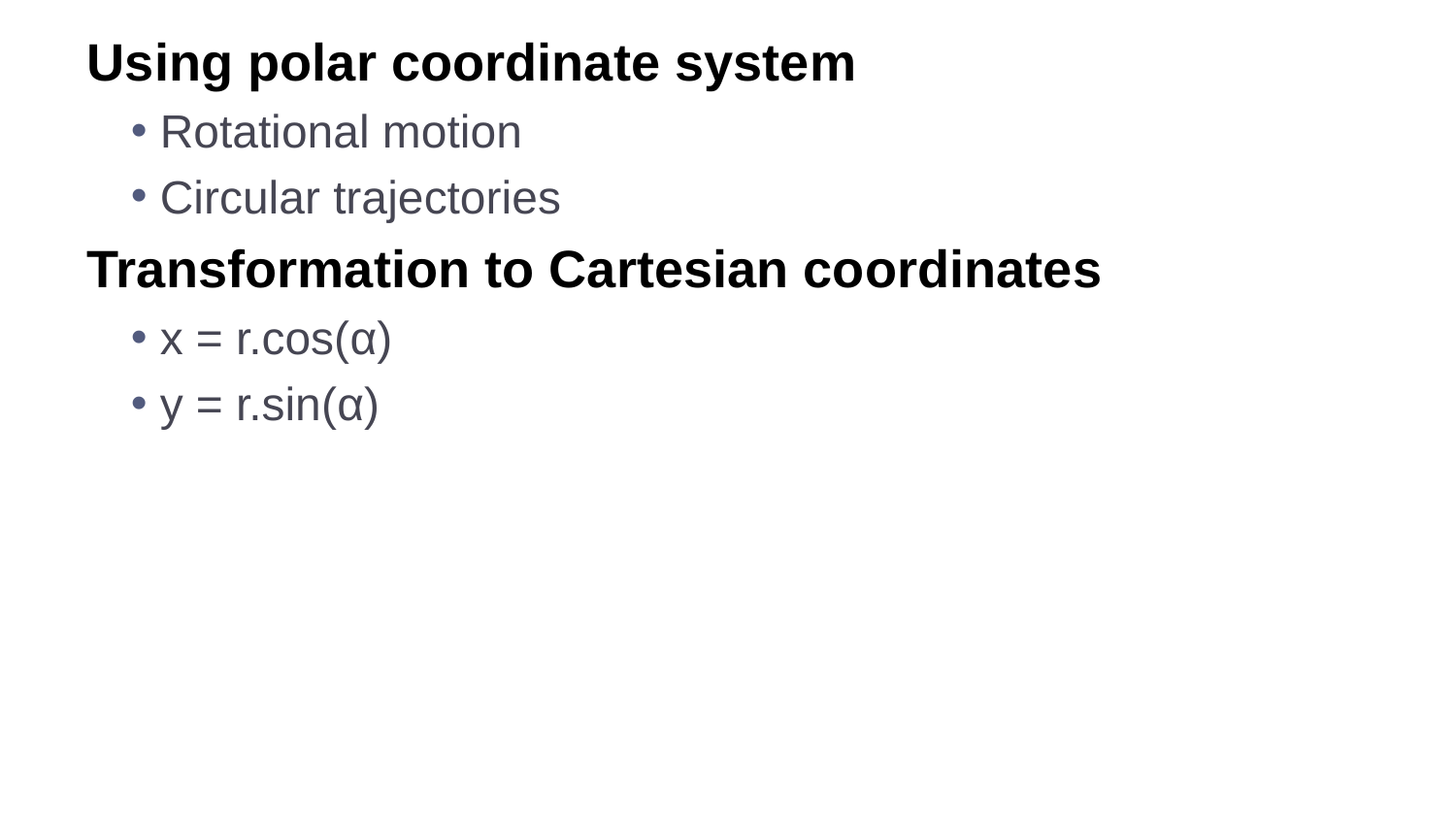

Using polar coordinate system
Rotational motion
Circular trajectories
Transformation to Cartesian coordinates
x = r.cos(α)
y = r.sin(α)